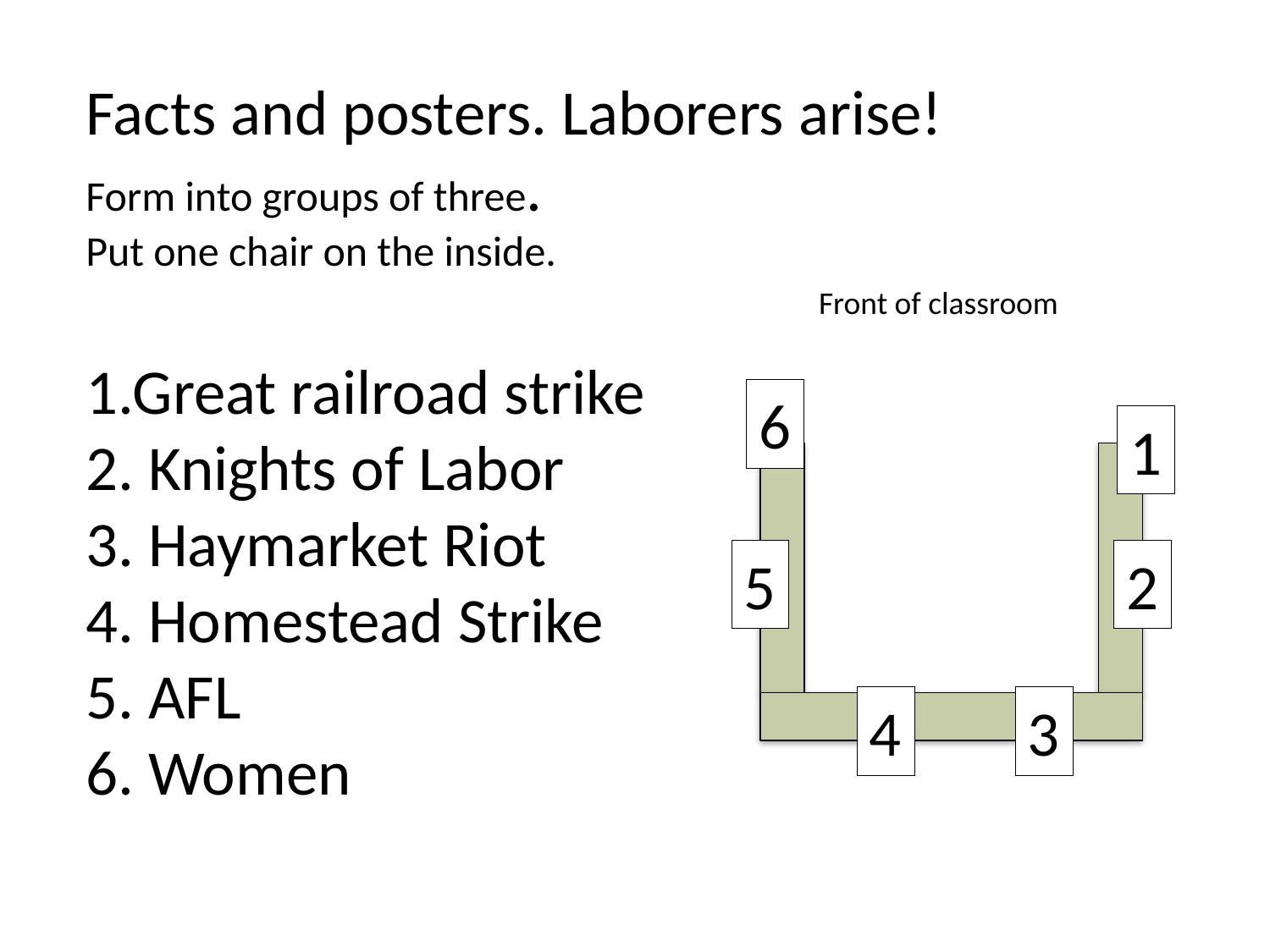

Facts and posters. Laborers arise!
Form into groups of three.
Put one chair on the inside.

1.Great railroad strike
2. Knights of Labor
3. Haymarket Riot
4. Homestead Strike
5. AFL
6. Women
Front of classroom
6
1

5
2
4
3